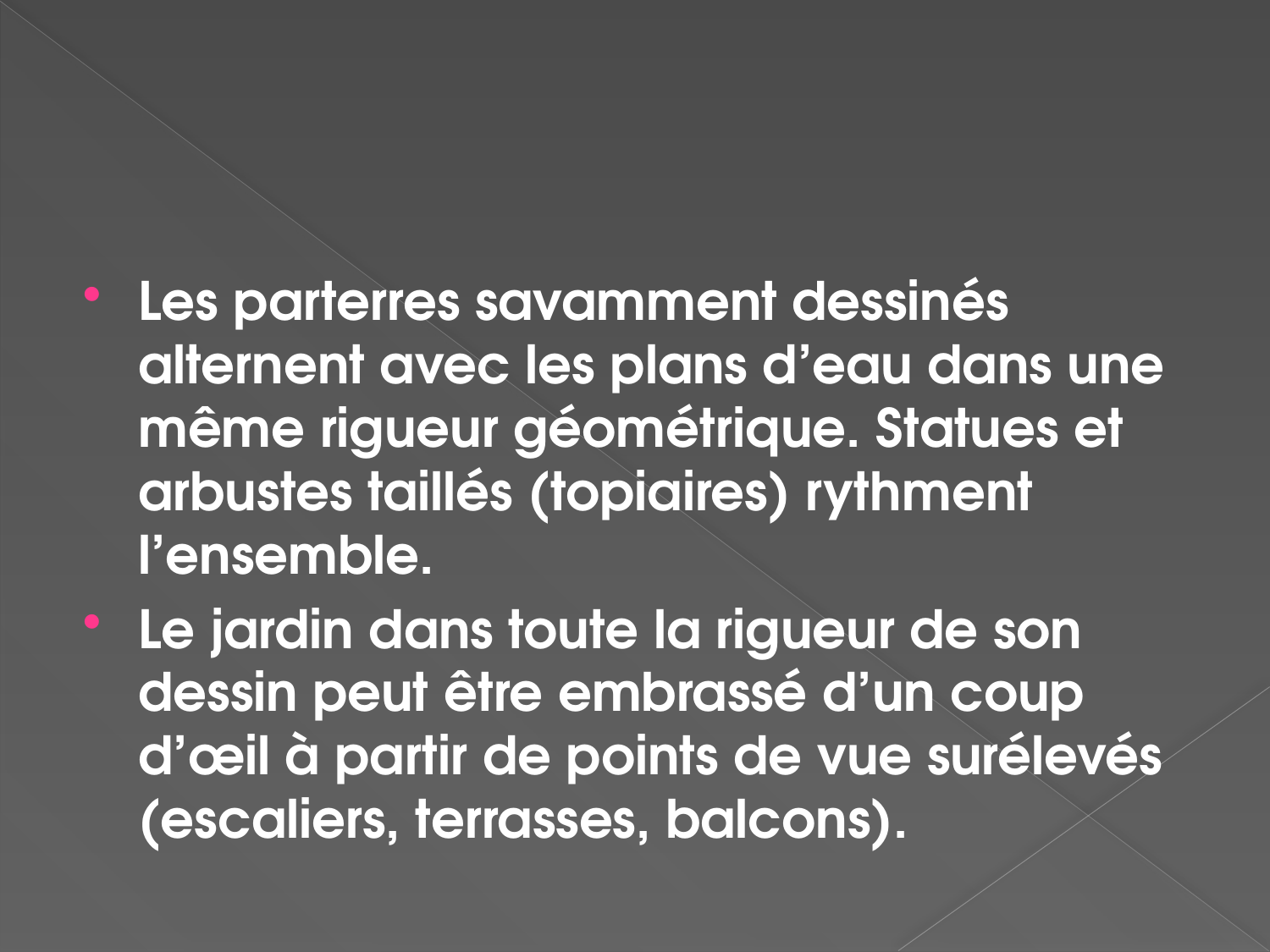

#
Les parterres savamment dessinés alternent avec les plans d’eau dans une même rigueur géométrique. Statues et arbustes taillés (topiaires) rythment l’ensemble.
Le jardin dans toute la rigueur de son dessin peut être embrassé d’un coup d’œil à partir de points de vue surélevés (escaliers, terrasses, balcons).